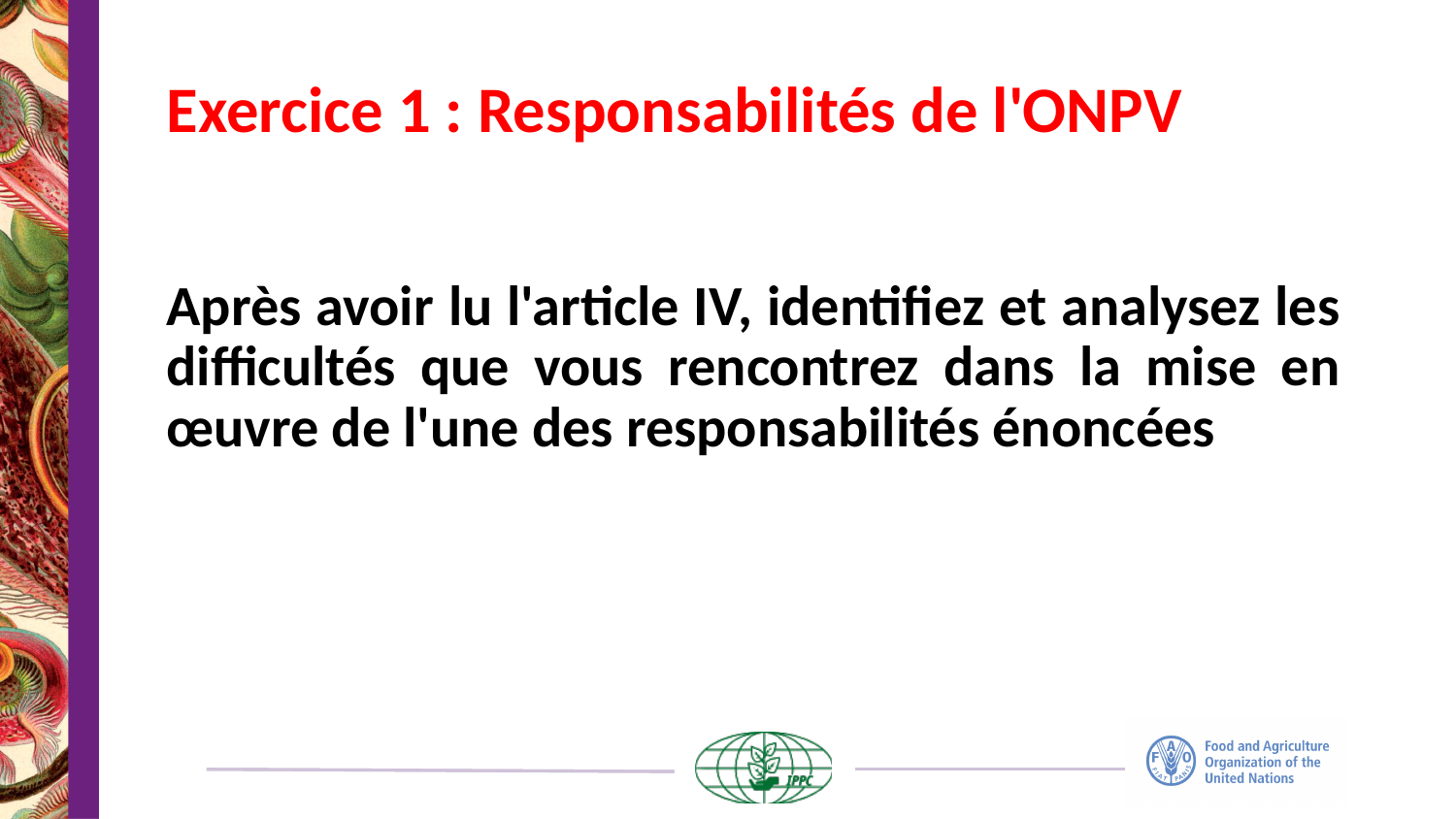

# Exercice 1 : Responsabilités de l'ONPV

Après avoir lu l'article IV, identifiez et analysez les difficultés que vous rencontrez dans la mise en œuvre de l'une des responsabilités énoncées